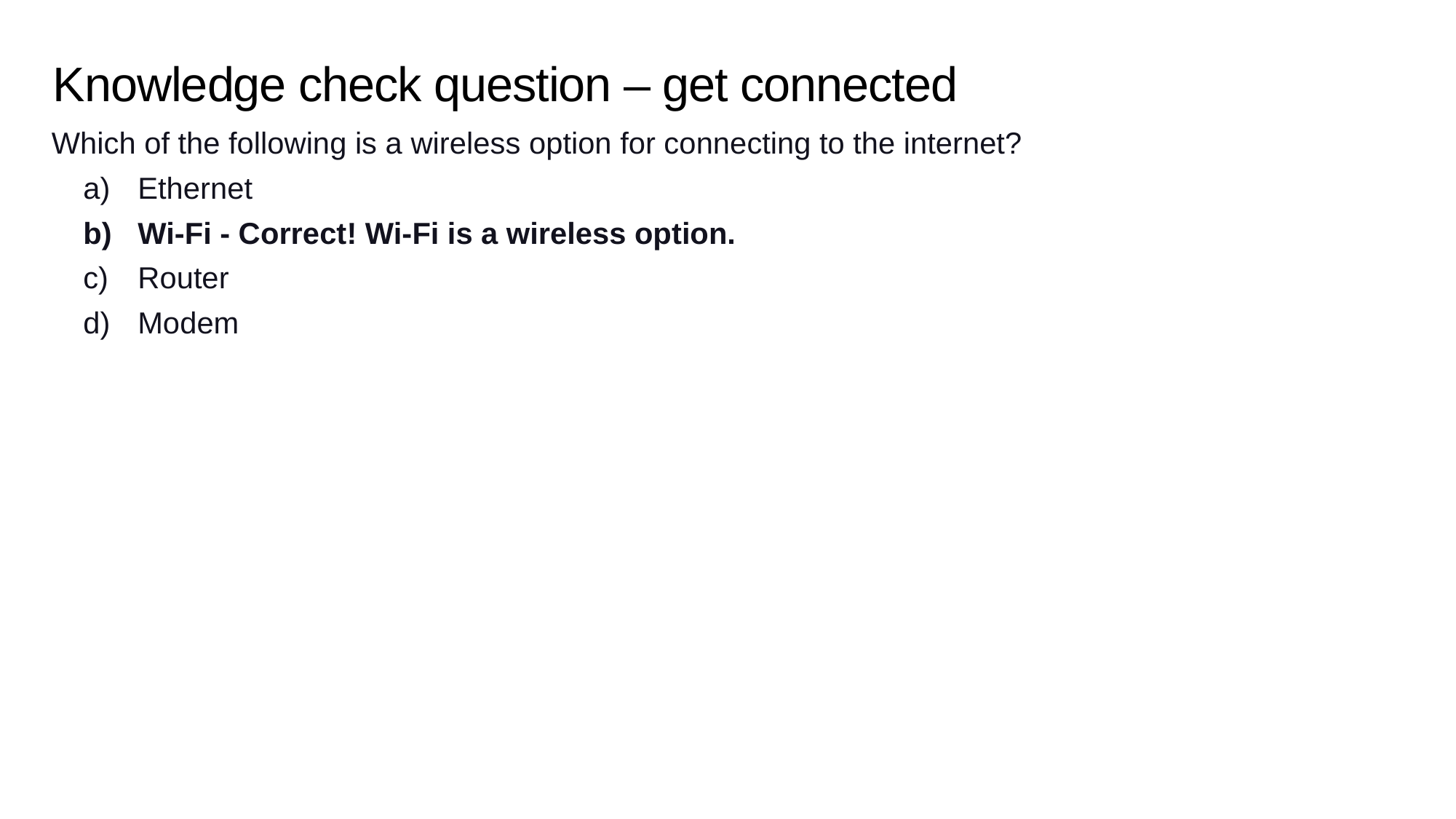

# Knowledge check question – get connected
Which of the following is a wireless option for connecting to the internet?
Ethernet
Wi-Fi - Correct! Wi-Fi is a wireless option.
Router
Modem